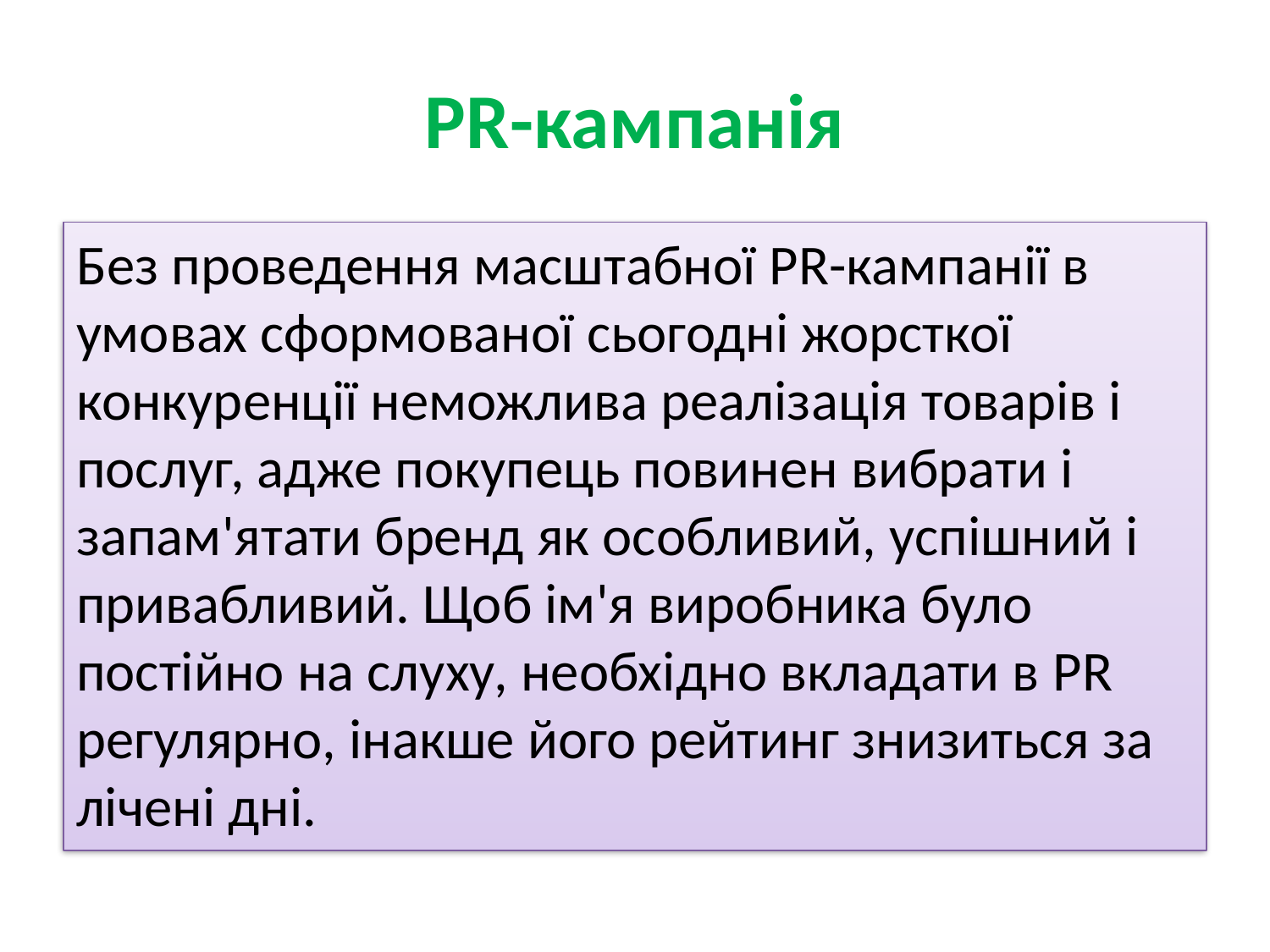

# PR-кампанія
Без проведення масштабної PR-кампанії в умовах сформованої сьогодні жорсткої конкуренції неможлива реалізація товарів і послуг, адже покупець повинен вибрати і запам'ятати бренд як особливий, успішний і привабливий. Щоб ім'я виробника було постійно на слуху, необхідно вкладати в PR регулярно, інакше його рейтинг знизиться за лічені дні.